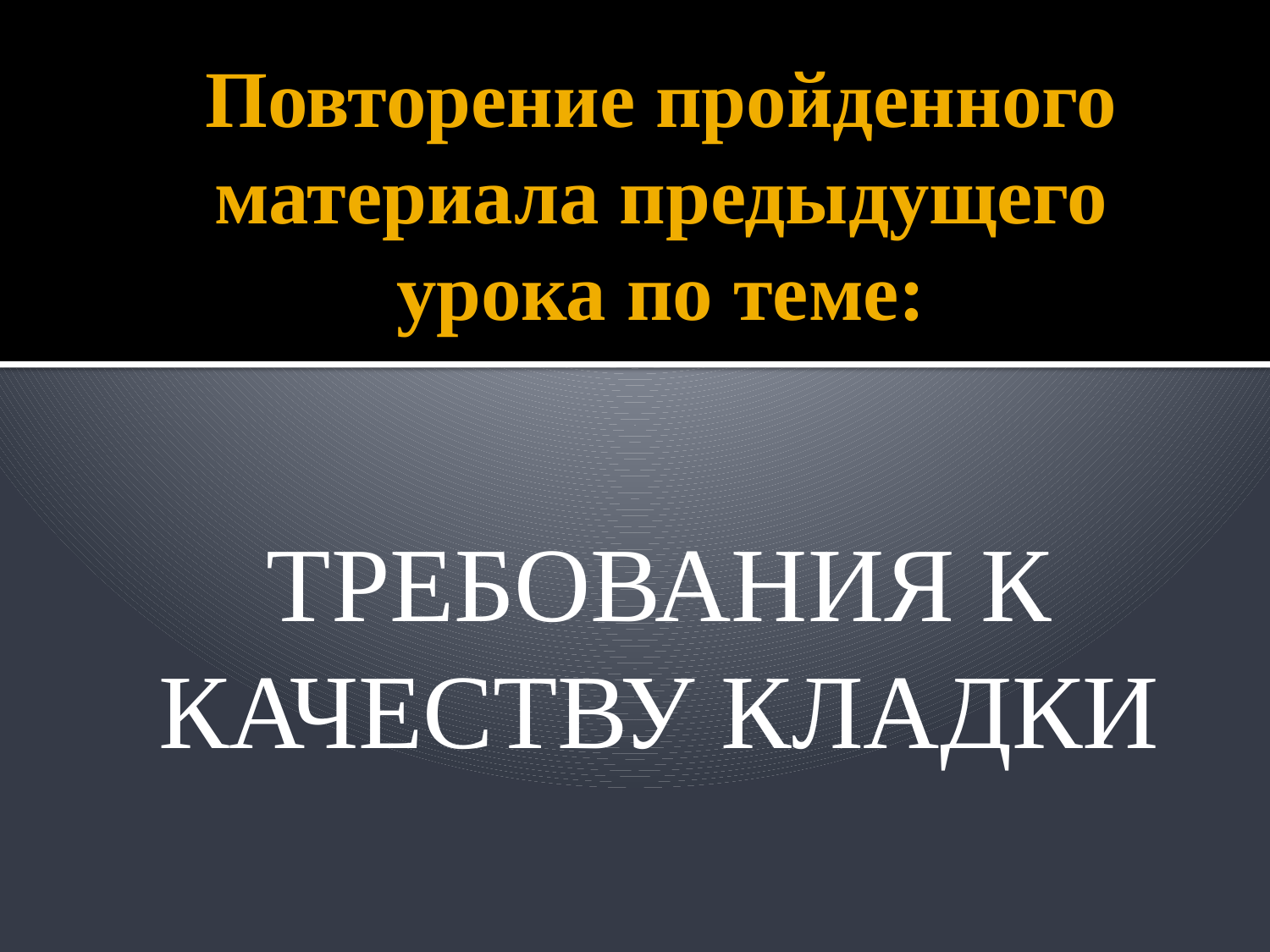

# Повторение пройденного материала предыдущего урока по теме:
ТРЕБОВАНИЯ К КАЧЕСТВУ КЛАДКИ